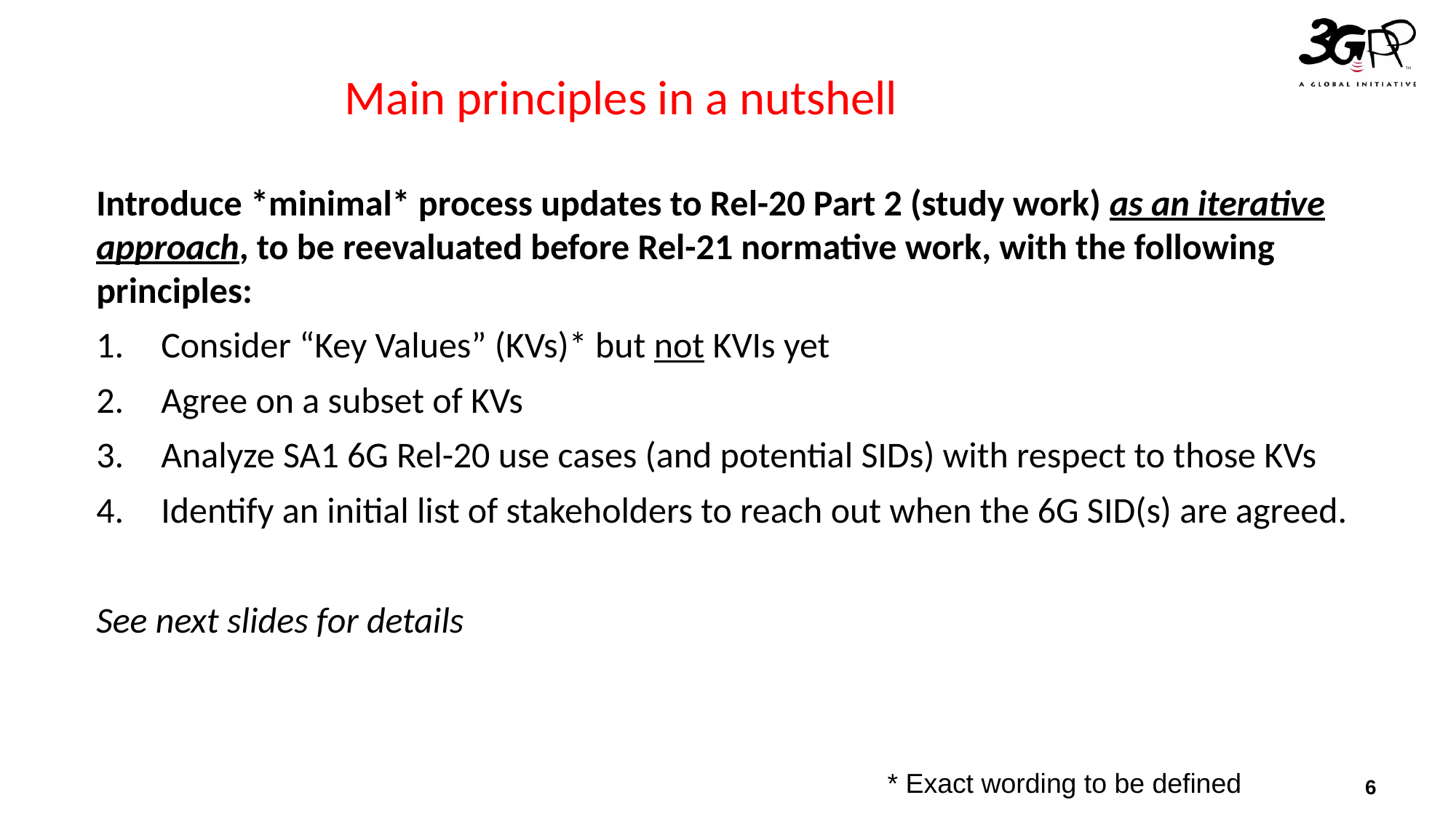

# Main principles in a nutshell
Introduce *minimal* process updates to Rel-20 Part 2 (study work) as an iterative approach, to be reevaluated before Rel-21 normative work, with the following principles:
Consider “Key Values” (KVs)* but not KVIs yet
Agree on a subset of KVs
Analyze SA1 6G Rel-20 use cases (and potential SIDs) with respect to those KVs
Identify an initial list of stakeholders to reach out when the 6G SID(s) are agreed.

See next slides for details

* Exact wording to be defined